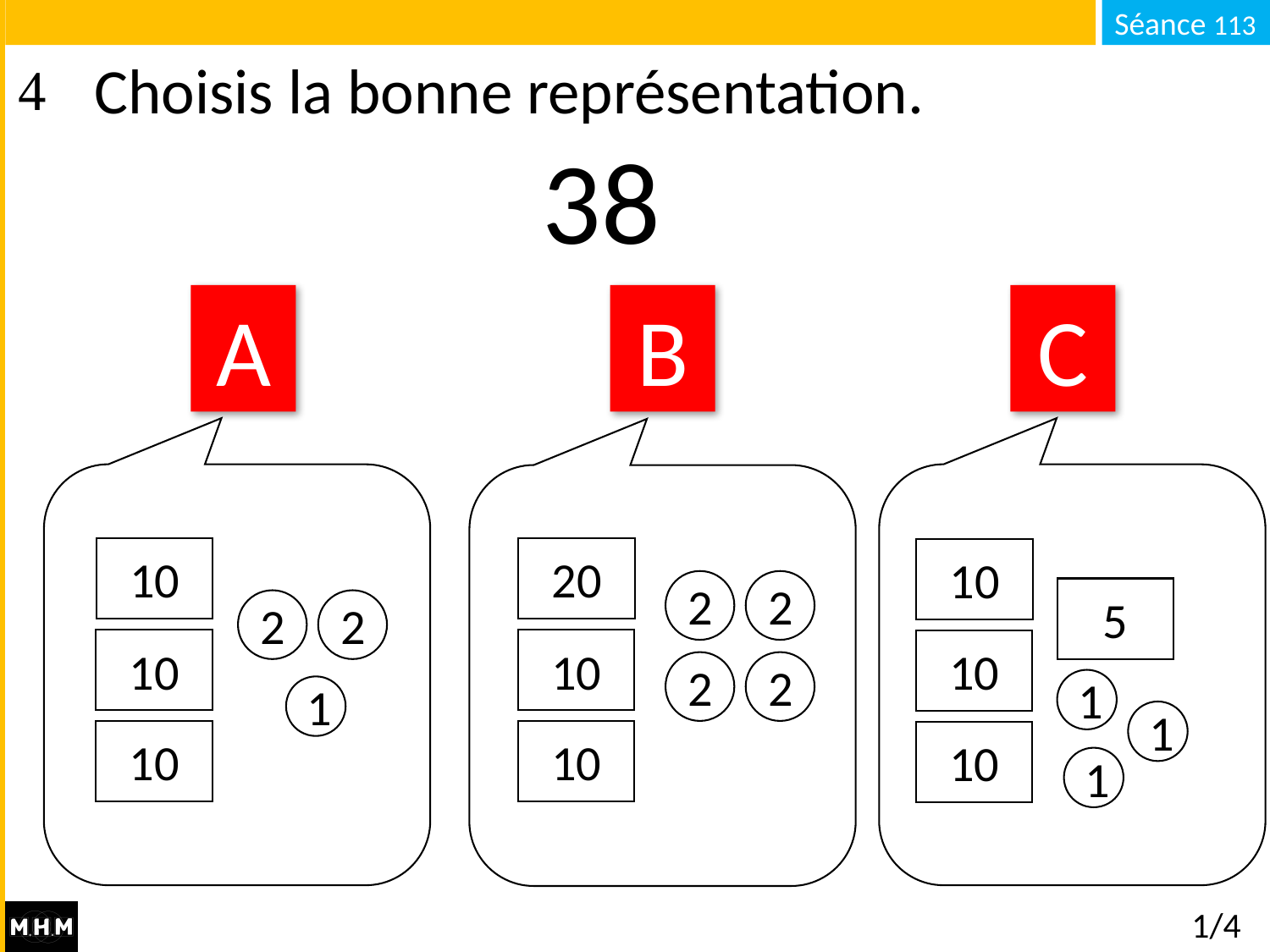

# Choisis la bonne représentation.
38
A
B
C

10
20
10
2
2
5
2
2
10
10
10
2
2
1
1
1
10
10
10
1
1/4